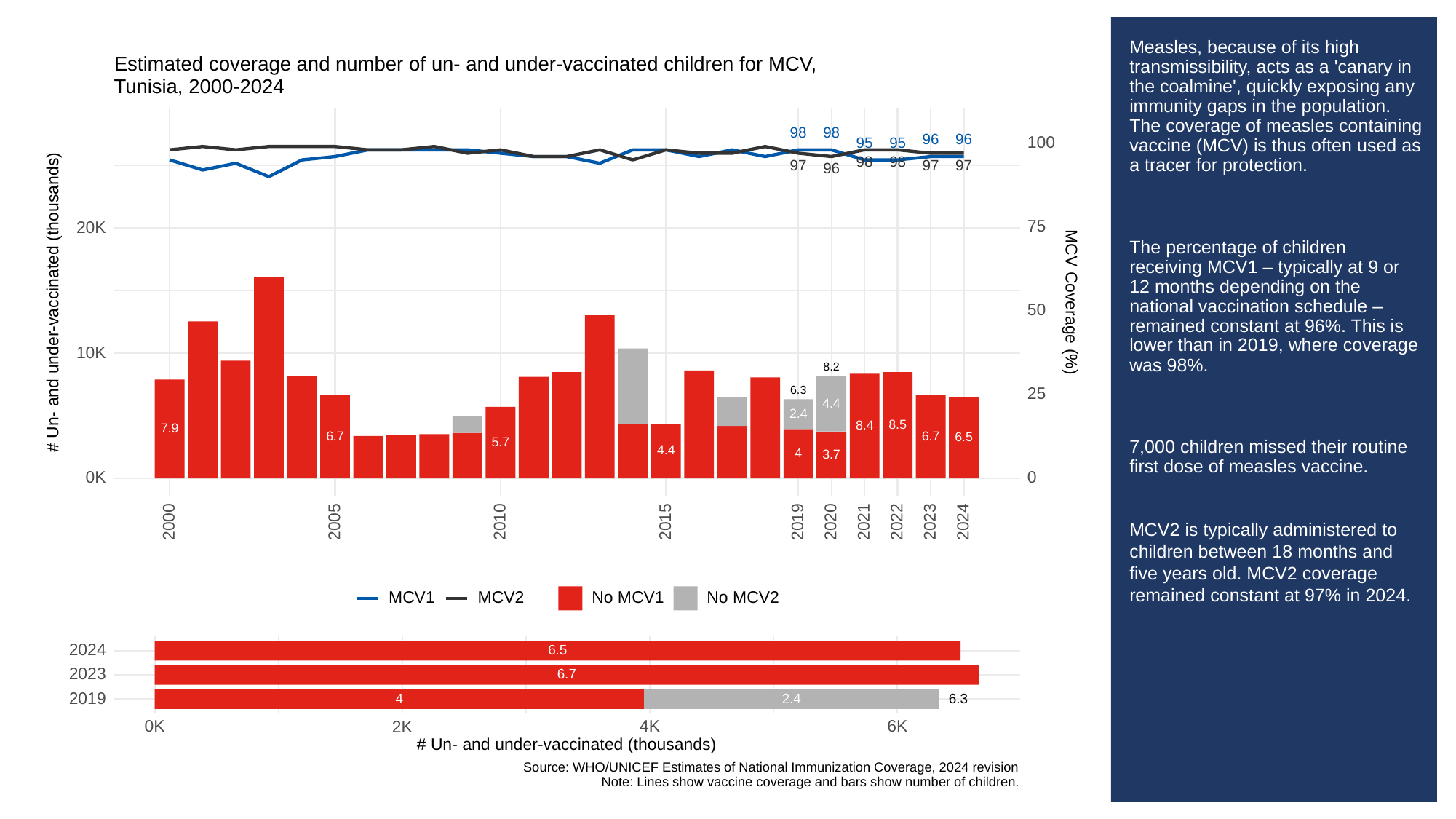

# Measles, because of its high transmissibility, acts as a 'canary in the coalmine', quickly exposing any immunity gaps in the population. The coverage of measles containing vaccine (MCV) is thus often used as a tracer for protection.

The percentage of children receiving MCV1 – typically at 9 or 12 months depending on the national vaccination schedule – remained constant at 96%. This is lower than in 2019, where coverage was 98%.

7,000 children missed their routine first dose of measles vaccine.

MCV2 is typically administered to children between 18 months and five years old. MCV2 coverage remained constant at 97% in 2024.

Estimated coverage and number of un- and under-vaccinated children for MCV,
Tunisia, 2000-2024

98
98
96
96
100
95
95

98
98
97
97
97
96

75
20K

# Un- and under-vaccinated (thousands)
MCV Coverage (%)
50

10K

8.2

6.3
25

4.4

2.4

8.5
8.4

7.9

6.7
6.7
6.5

5.7
4.4
4
3.7
0K
0

2023
2000
2005
2010
2015
2019
2020
2021
2022
2024

MCV1
MCV2
No MCV1
No MCV2

2024
6.5

2023
6.7

2019
6.3
2.4
4

0K
6K
2K
4K
# Un- and under-vaccinated (thousands)
Source: WHO/UNICEF Estimates of National Immunization Coverage, 2024 revision
Note: Lines show vaccine coverage and bars show number of children.